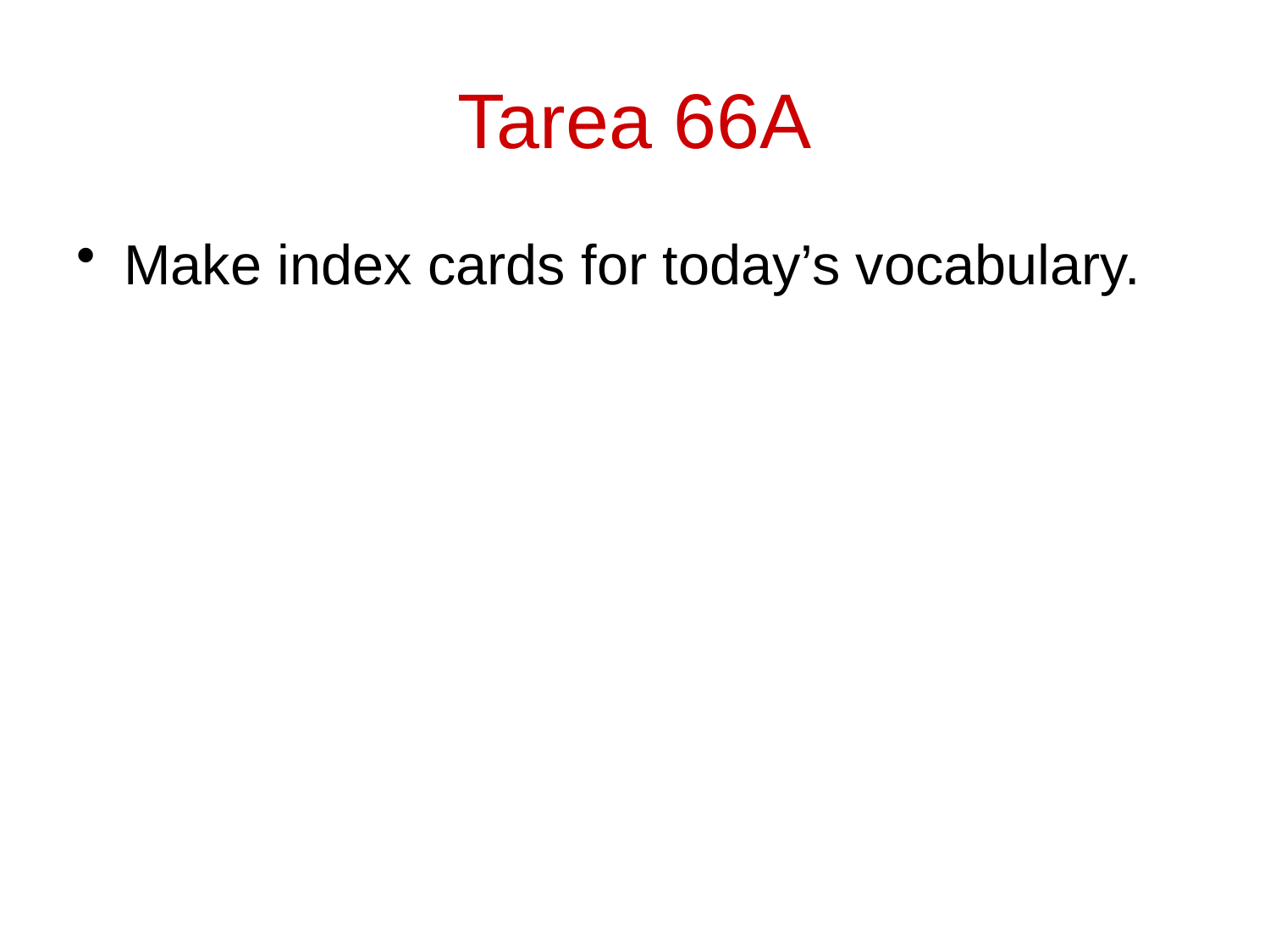

# Tarea 66A
Make index cards for today’s vocabulary.